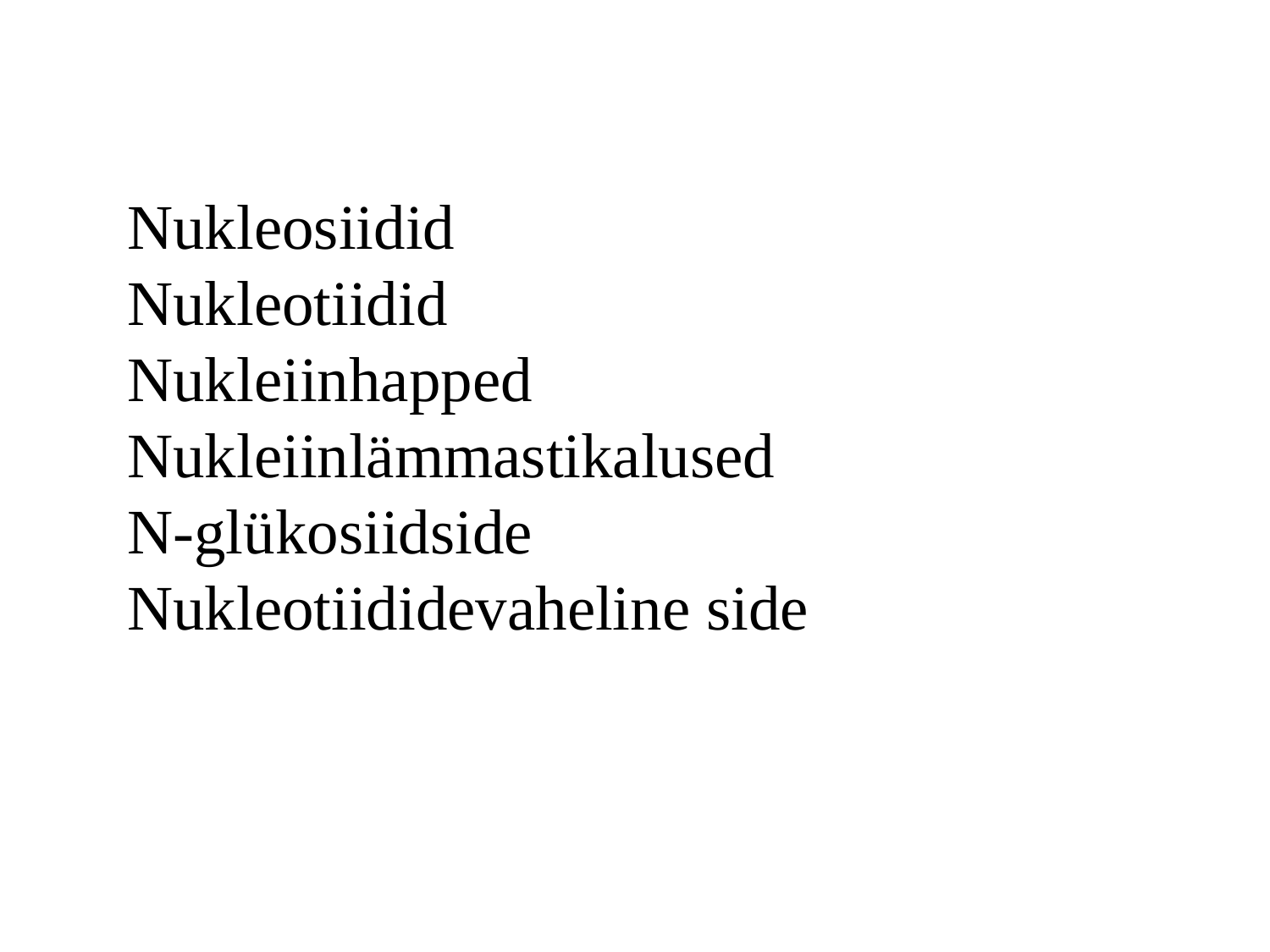

Nukleosiidid
Nukleotiidid
Nukleiinhapped
Nukleiinlämmastikalused
N-glükosiidside
Nukleotiididevaheline side